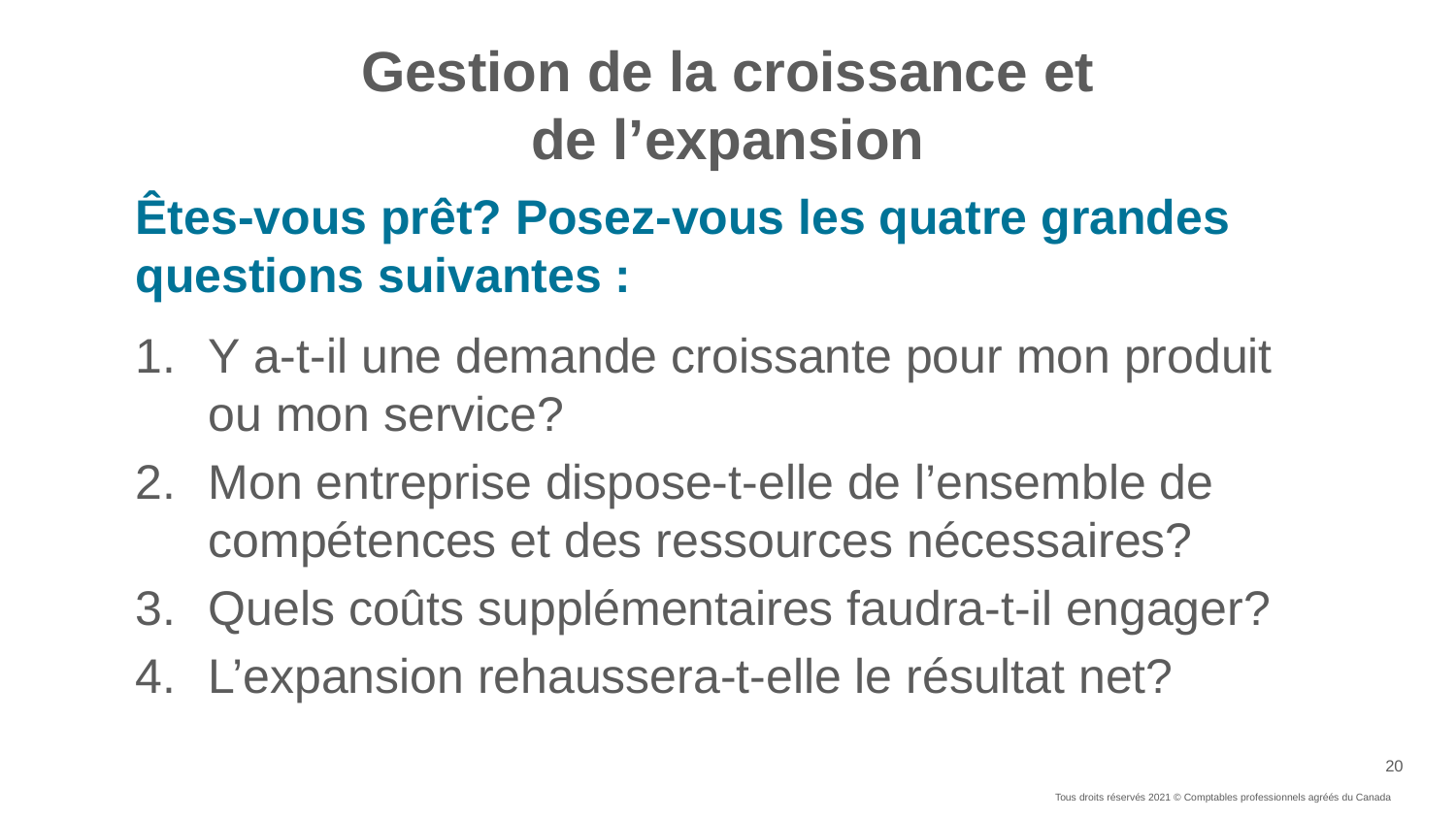

# Gestion de la croissance et de l’expansion
Êtes-vous prêt? Posez-vous les quatre grandes questions suivantes :
Y a-t-il une demande croissante pour mon produit
ou mon service?
Mon entreprise dispose-t-elle de l’ensemble de compétences et des ressources nécessaires?
Quels coûts supplémentaires faudra-t-il engager?
L’expansion rehaussera-t-elle le résultat net?
Tous droits réservés 2021 © Comptables professionnels agréés du Canada